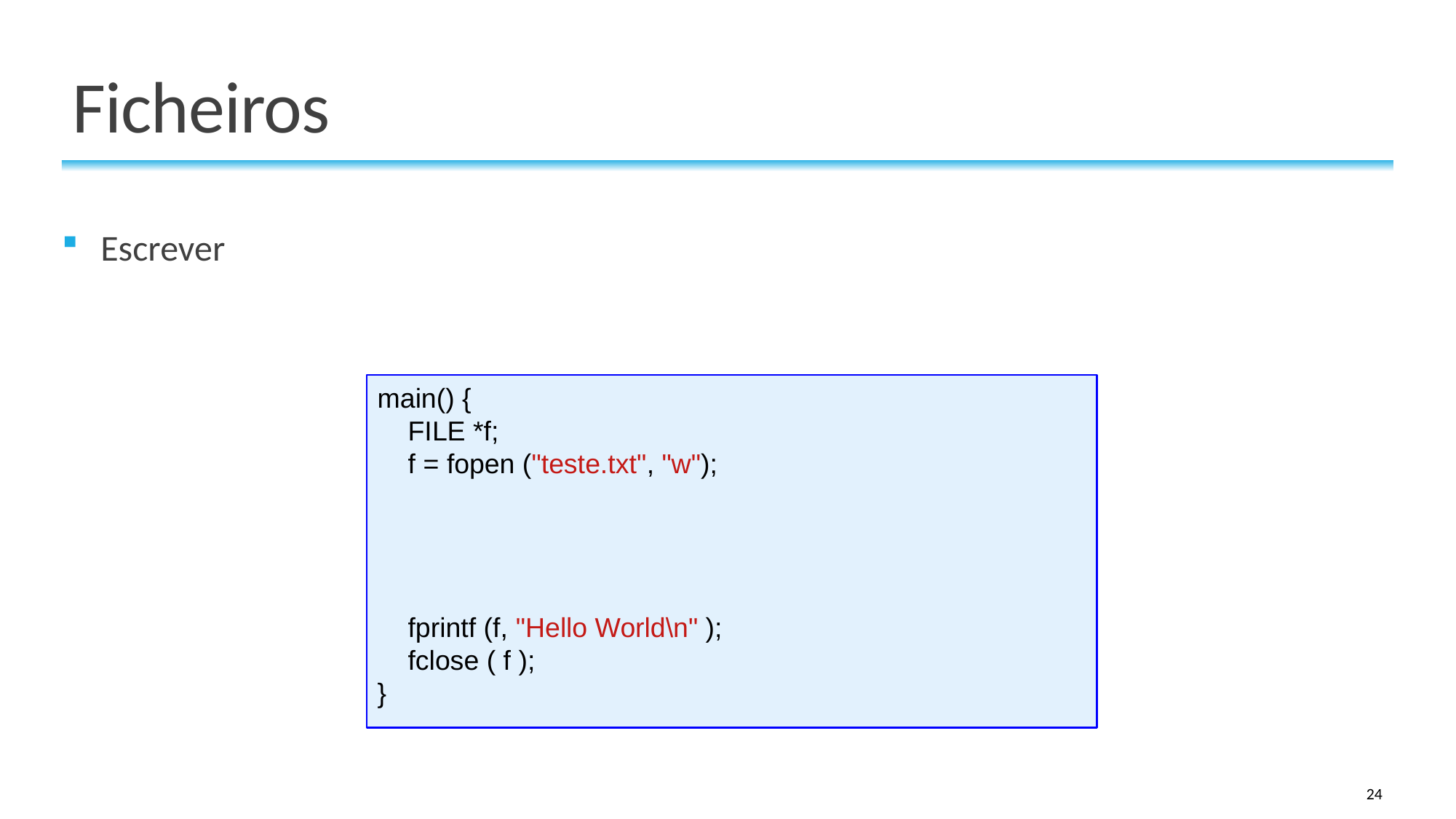

# Ficheiros
Escrever
main() {
    FILE *f;
    f = fopen ("teste.txt", "w");

    fprintf (f, "Hello World\n" );
    fclose ( f );
}
24